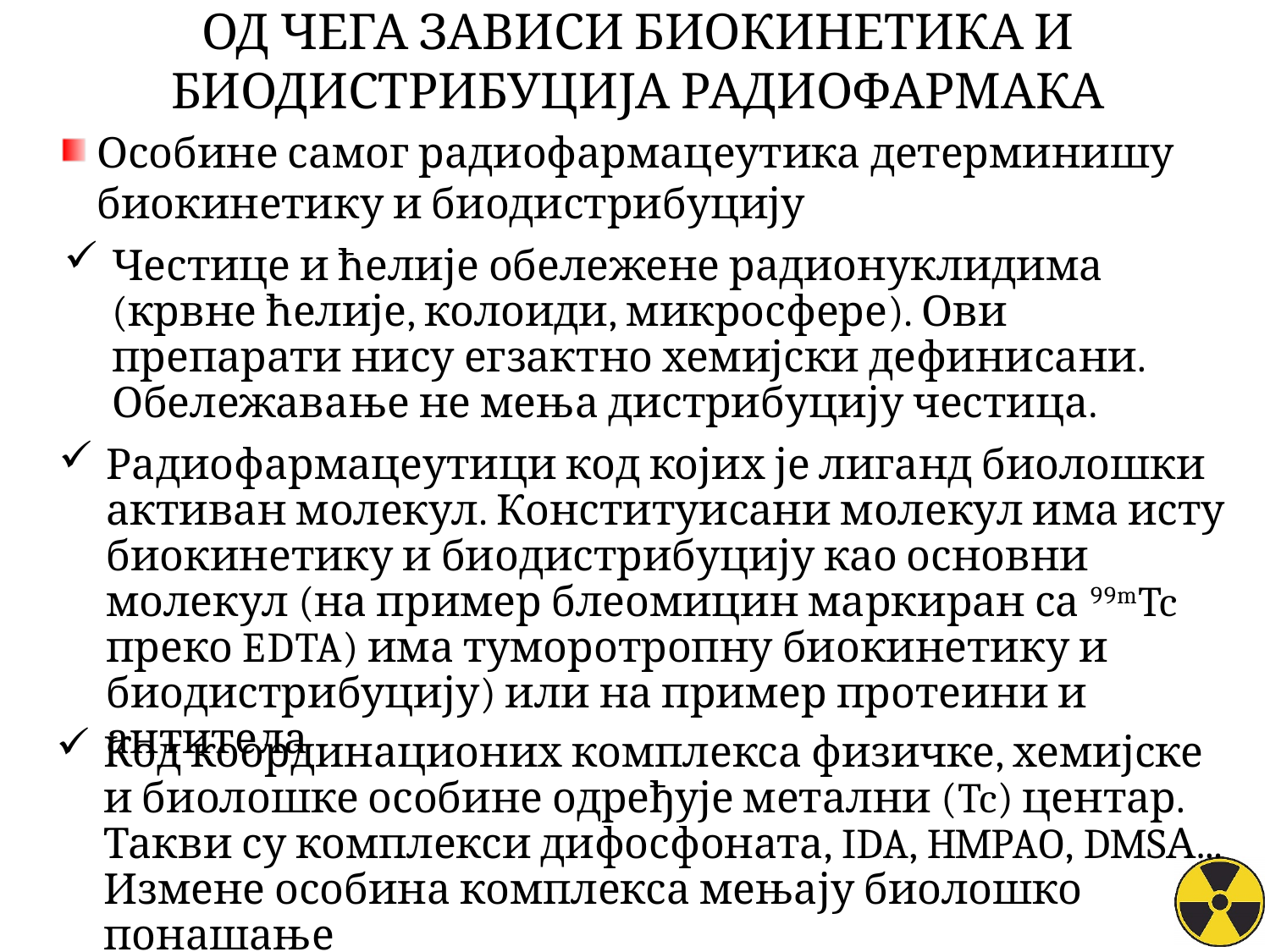

ОД ЧЕГА ЗАВИСИ БИОКИНЕТИКА И БИОДИСТРИБУЦИЈА РАДИОФАРМАКА
Особине самог радиофармацеутика детерминишу биокинетику и биодистрибуцију
Честице и ћелије обележене радионуклидима (крвне ћелије, колоиди, микросфере). Ови препарати нису егзактно хемијски дефинисани. Обележавање не мења дистрибуцију честица.
Радиофармацеутици код којих је лиганд биолошки активан молекул. Конституисани молекул има исту биокинетику и биодистрибуцију као основни молекул (на пример блеомицин маркиран са 99mTc преко EDTA) има туморотропну биокинетику и биодистрибуцију) или на пример протеини и антитела
Код координационих комплекса физичке, хемијске и биолошке особине одређује метални (Tc) центар. Такви су комплекси дифосфоната, IDA, HMPAO, DMSА... Измене особина комплекса мењају биолошко понашање